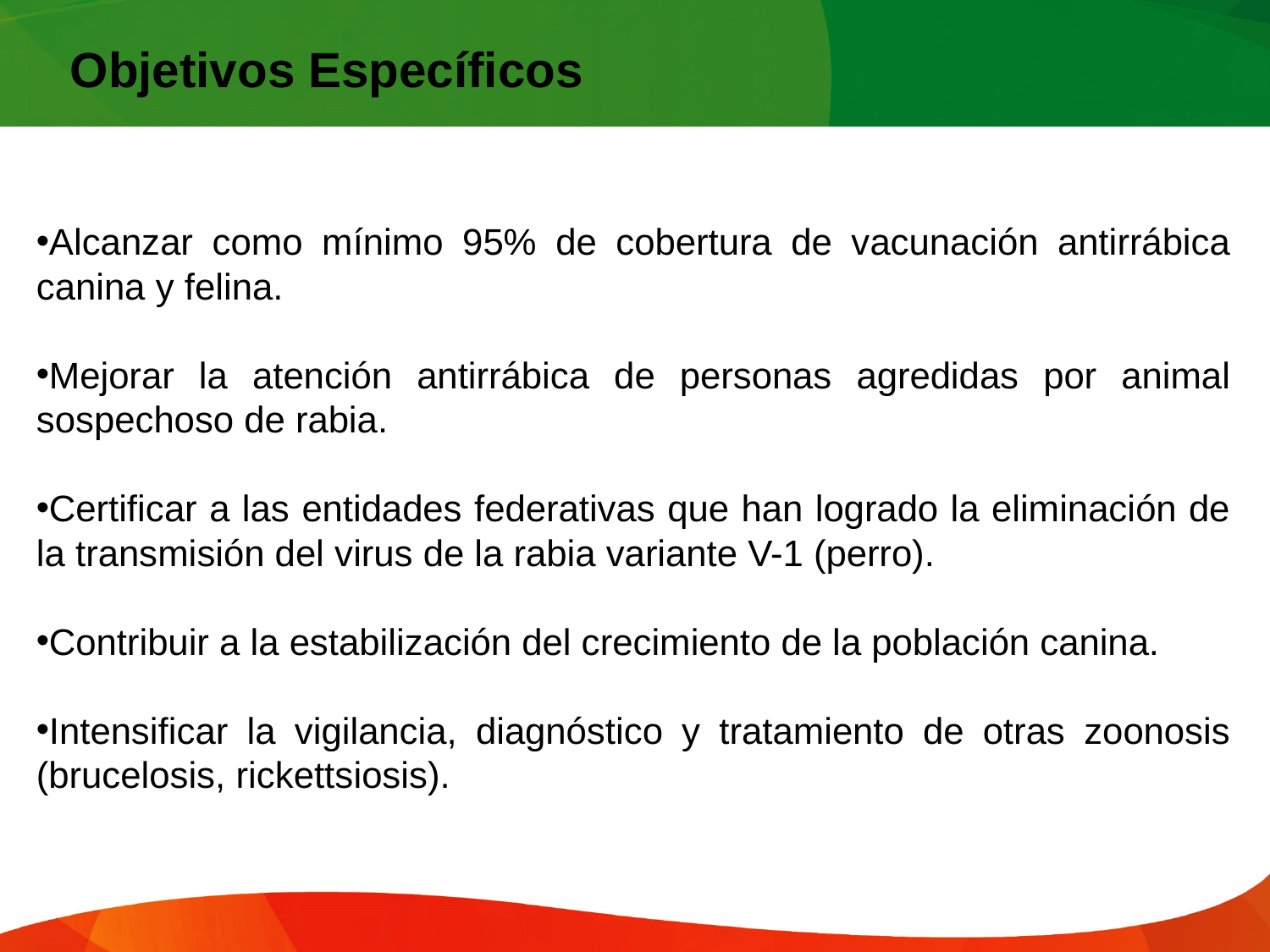

Objetivos Específicos

Alcanzar como mínimo 95% de cobertura de vacunación antirrábica canina y felina.

Mejorar la atención antirrábica de personas agredidas por animal sospechoso de rabia.

Certificar a las entidades federativas que han logrado la eliminación de la transmisión del virus de la rabia variante V-1 (perro).

Contribuir a la estabilización del crecimiento de la población canina.

Intensificar la vigilancia, diagnóstico y tratamiento de otras zoonosis (brucelosis, rickettsiosis).